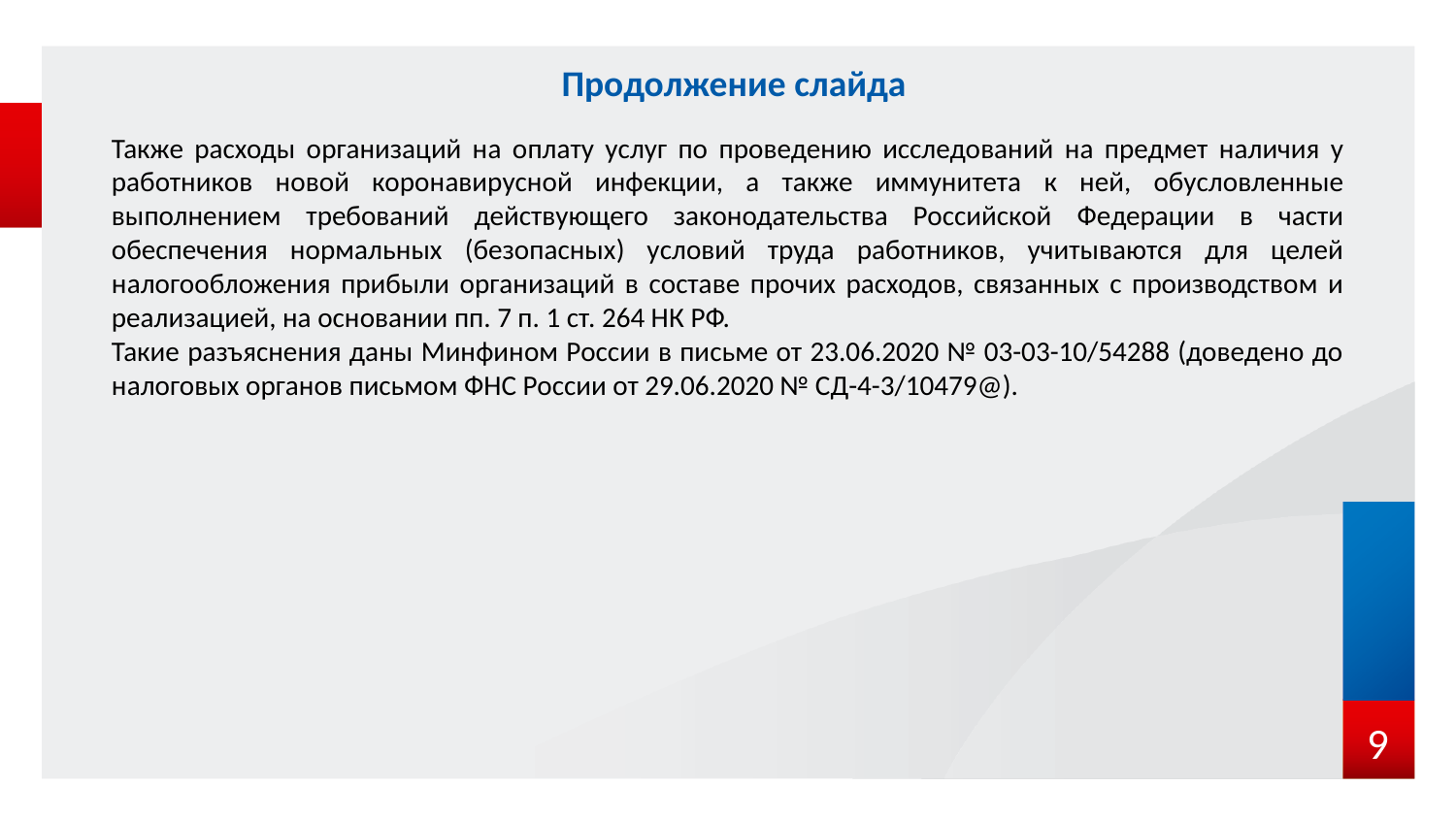

# Продолжение слайда
Также расходы организаций на оплату услуг по проведению исследований на предмет наличия у работников новой коронавирусной инфекции, а также иммунитета к ней, обусловленные выполнением требований действующего законодательства Российской Федерации в части обеспечения нормальных (безопасных) условий труда работников, учитываются для целей налогообложения прибыли организаций в составе прочих расходов, связанных с производством и реализацией, на основании пп. 7 п. 1 ст. 264 НК РФ.
Такие разъяснения даны Минфином России в письме от 23.06.2020 № 03-03-10/54288 (доведено до налоговых органов письмом ФНС России от 29.06.2020 № СД-4-3/10479@).

 9